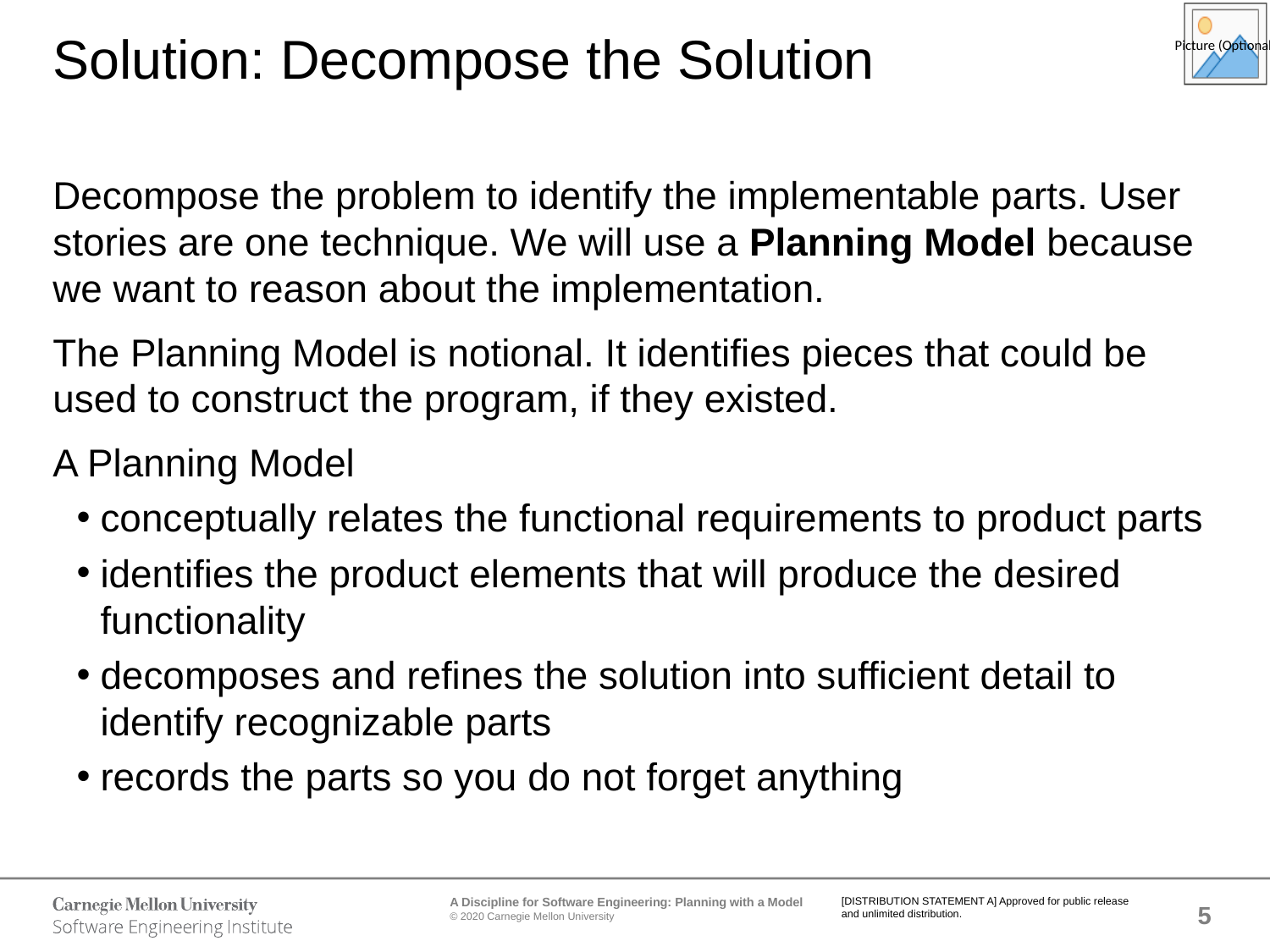

# Solution: Decompose the Solution
Decompose the problem to identify the implementable parts. User stories are one technique. We will use a Planning Model because we want to reason about the implementation.
The Planning Model is notional. It identifies pieces that could be used to construct the program, if they existed.
A Planning Model
conceptually relates the functional requirements to product parts
identifies the product elements that will produce the desired functionality
decomposes and refines the solution into sufficient detail to identify recognizable parts
records the parts so you do not forget anything